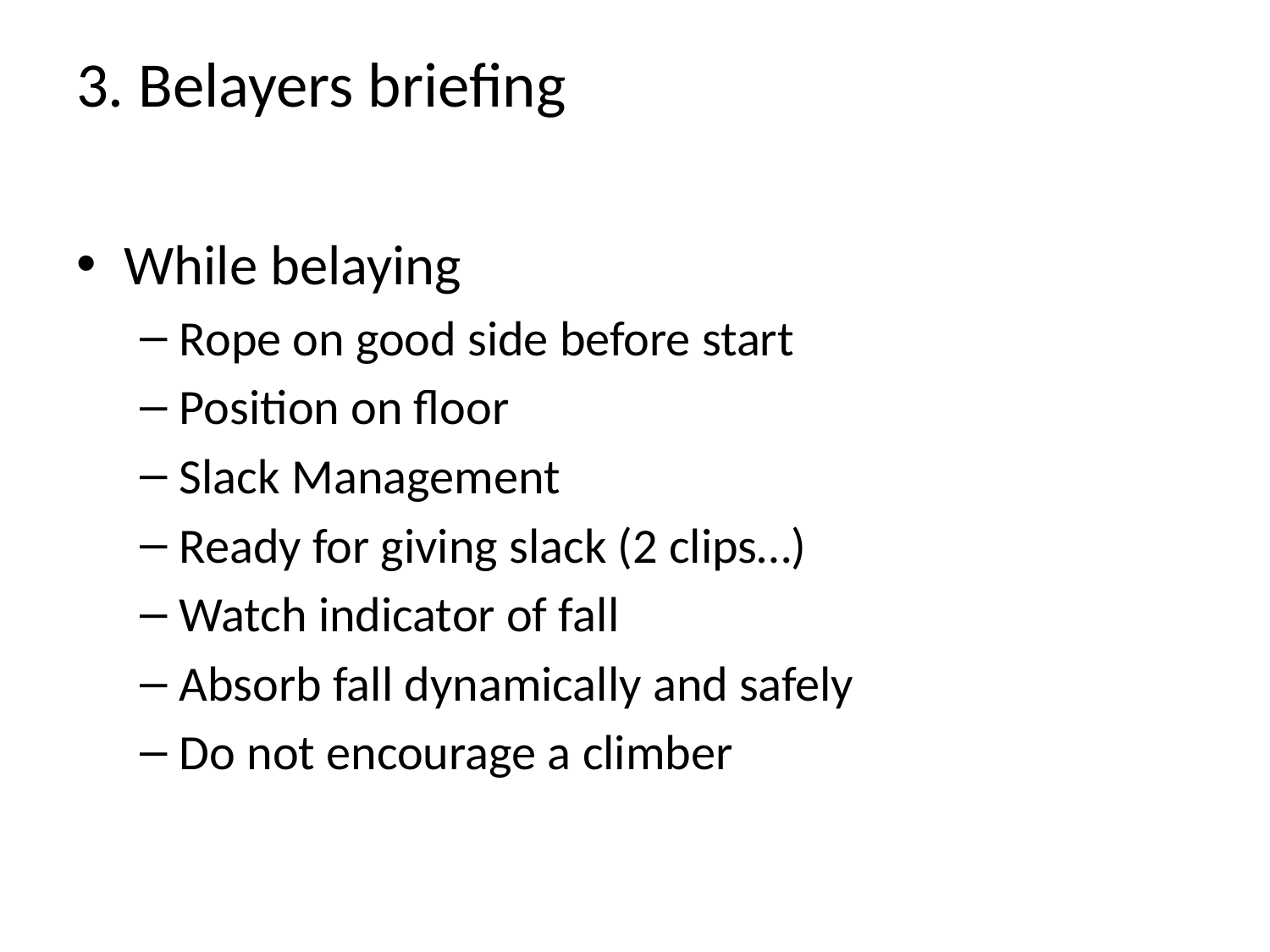

# 3. Belayers briefing
While belaying
Rope on good side before start
Position on floor
Slack Management
Ready for giving slack (2 clips…)
Watch indicator of fall
Absorb fall dynamically and safely
Do not encourage a climber